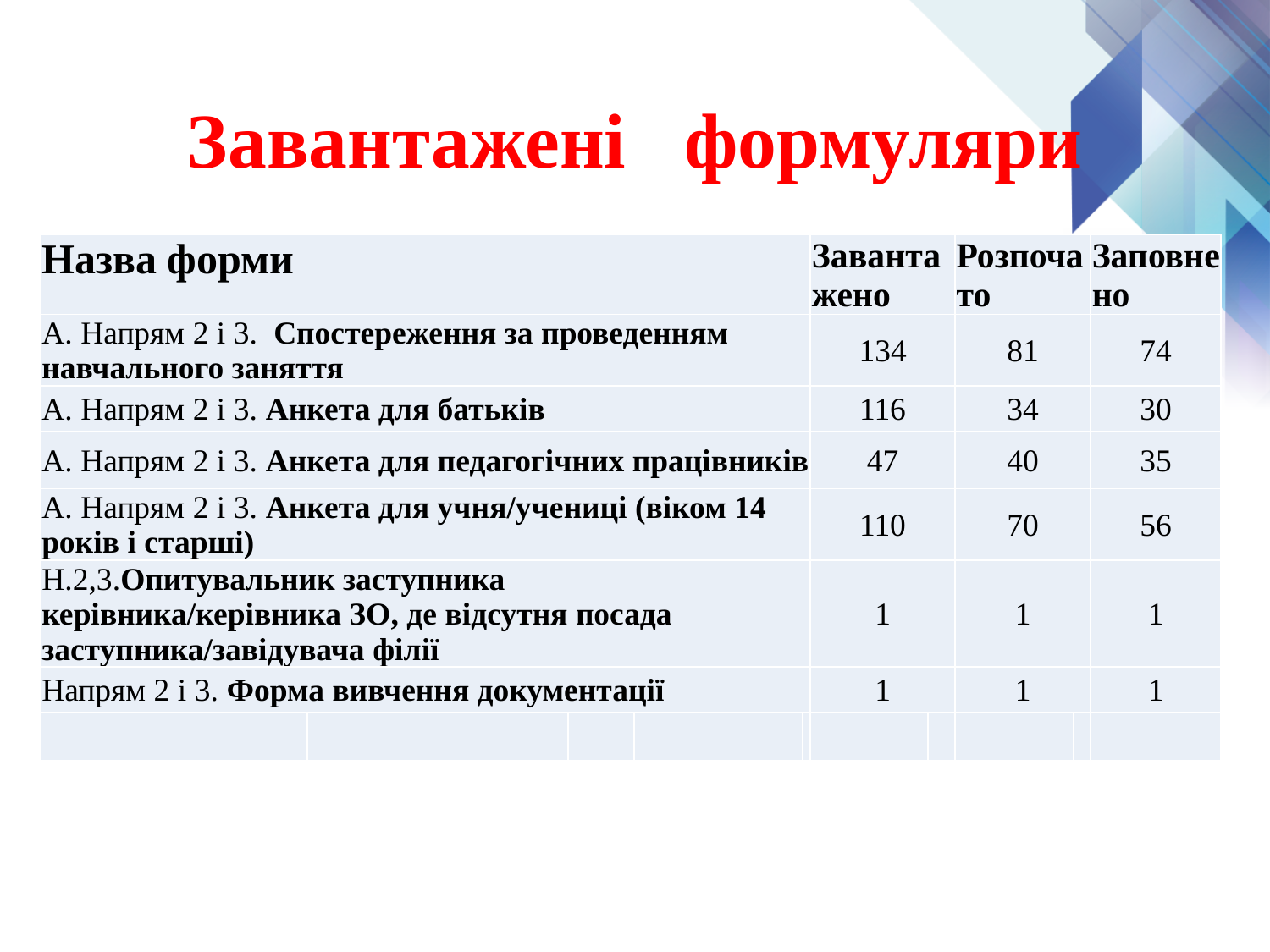

# Завантажені   формуляри
| Назва форми |  |  |  |  | Завантажено |  | Розпочато |  | Заповнено |
| --- | --- | --- | --- | --- | --- | --- | --- | --- | --- |
| А. Напрям 2 і 3. Спостереження за проведенням навчального заняття |  |  |  |  | 134 |  | 81 |  | 74 |
| А. Напрям 2 і 3. Анкета для батьків |  |  |  |  | 116 |  | 34 |  | 30 |
| А. Напрям 2 і 3. Анкета для педагогічних працівників |  |  |  |  | 47 |  | 40 |  | 35 |
| А. Напрям 2 і 3. Анкета для учня/учениці (віком 14 років і старші) |  |  |  |  | 110 |  | 70 |  | 56 |
| Н.2,3.Опитувальник заступника керівника/керівника ЗО, де відсутня посада заступника/завідувача філії |  |  |  |  | 1 |  | 1 |  | 1 |
| Напрям 2 і 3. Форма вивчення документації |  |  |  |  | 1 |  | 1 |  | 1 |
|  |  |  |  |  |  |  |  |  |  |